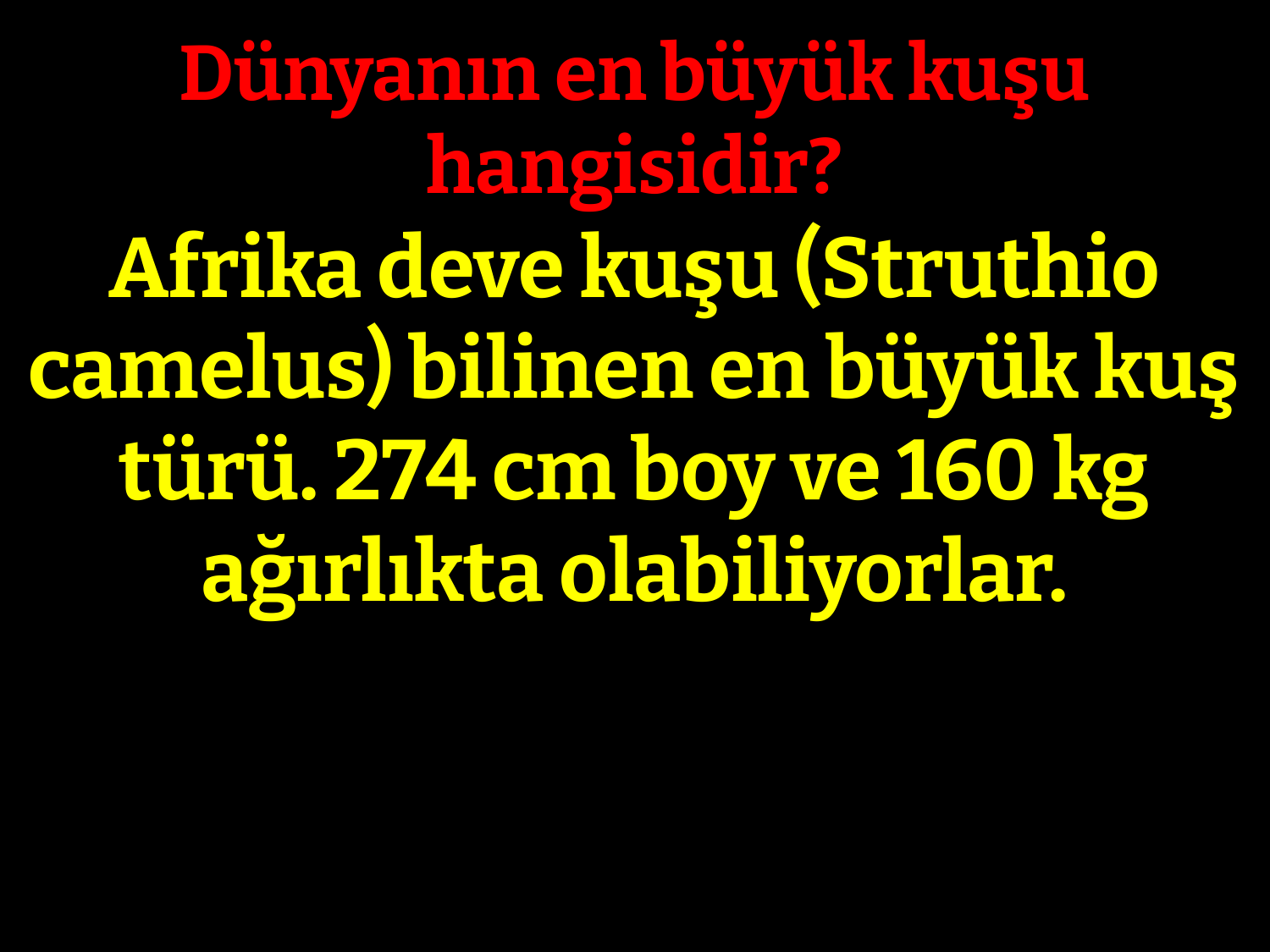

Dünyanın en büyük kuşu hangisidir?
Afrika deve kuşu (Struthio camelus) bilinen en büyük kuş türü. 274 cm boy ve 160 kg ağırlıkta olabiliyorlar.
#